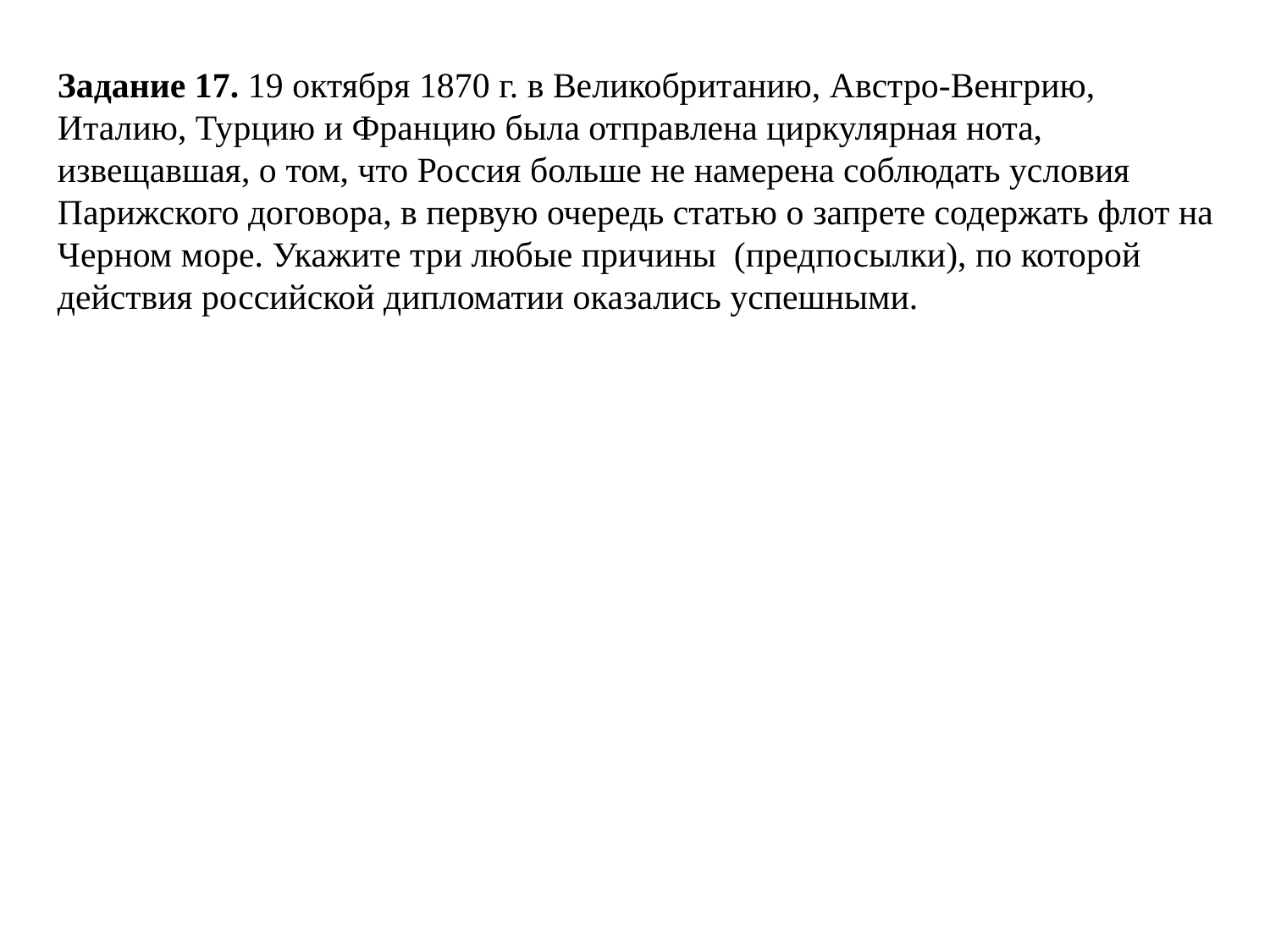

Задание 17. 19 октября 1870 г. в Великобританию, Австро-Венгрию, Италию, Турцию и Францию была отправлена циркулярная нота, извещавшая, о том, что Россия больше не намерена соблюдать условия Парижского договора, в первую очередь статью о запрете содержать флот на Черном море. Укажите три любые причины  (предпосылки), по которой действия российской дипломатии оказались успешными.